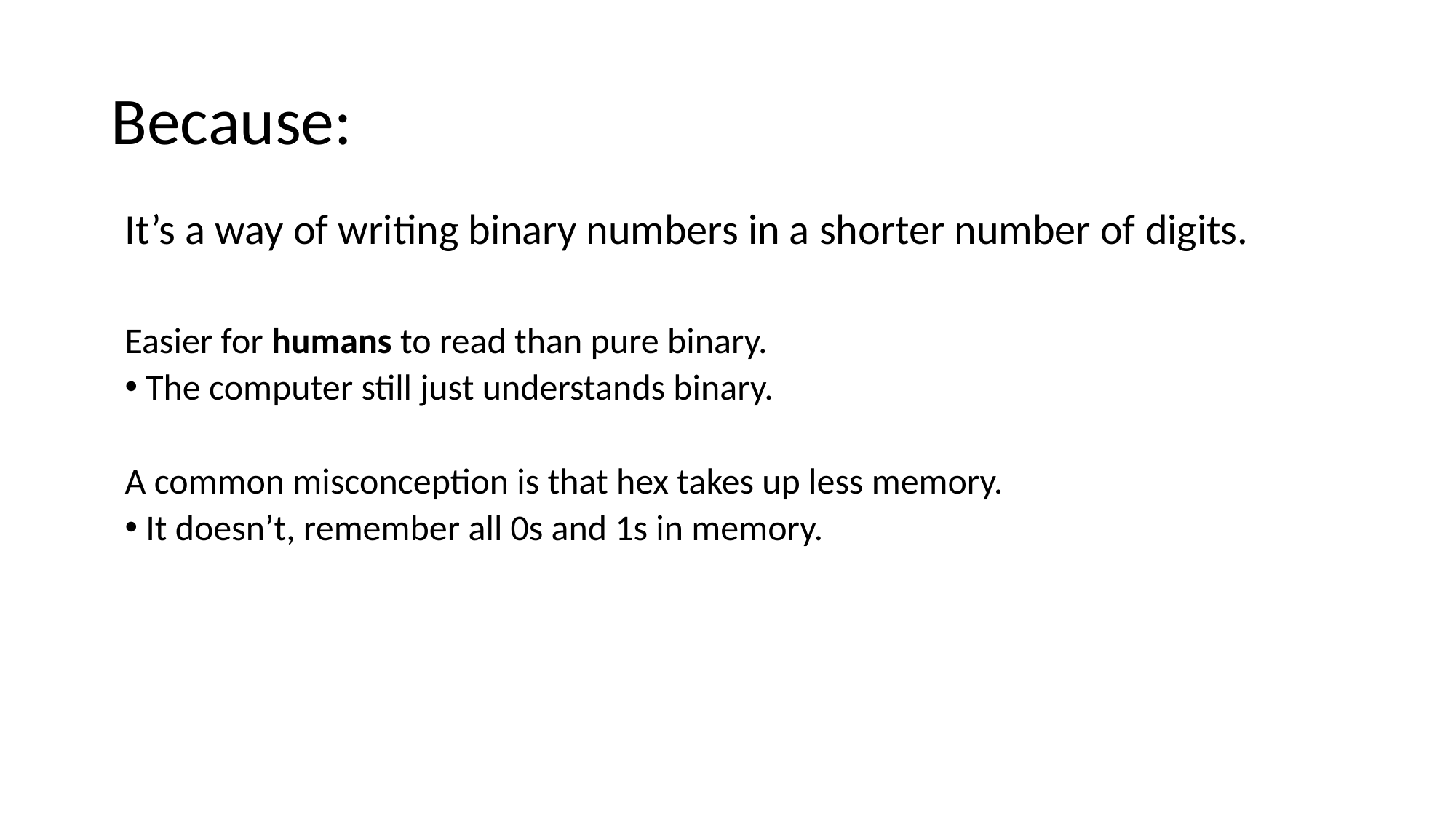

# Because:
It’s a way of writing binary numbers in a shorter number of digits.

Easier for humans to read than pure binary.
 The computer still just understands binary.

A common misconception is that hex takes up less memory.
 It doesn’t, remember all 0s and 1s in memory.